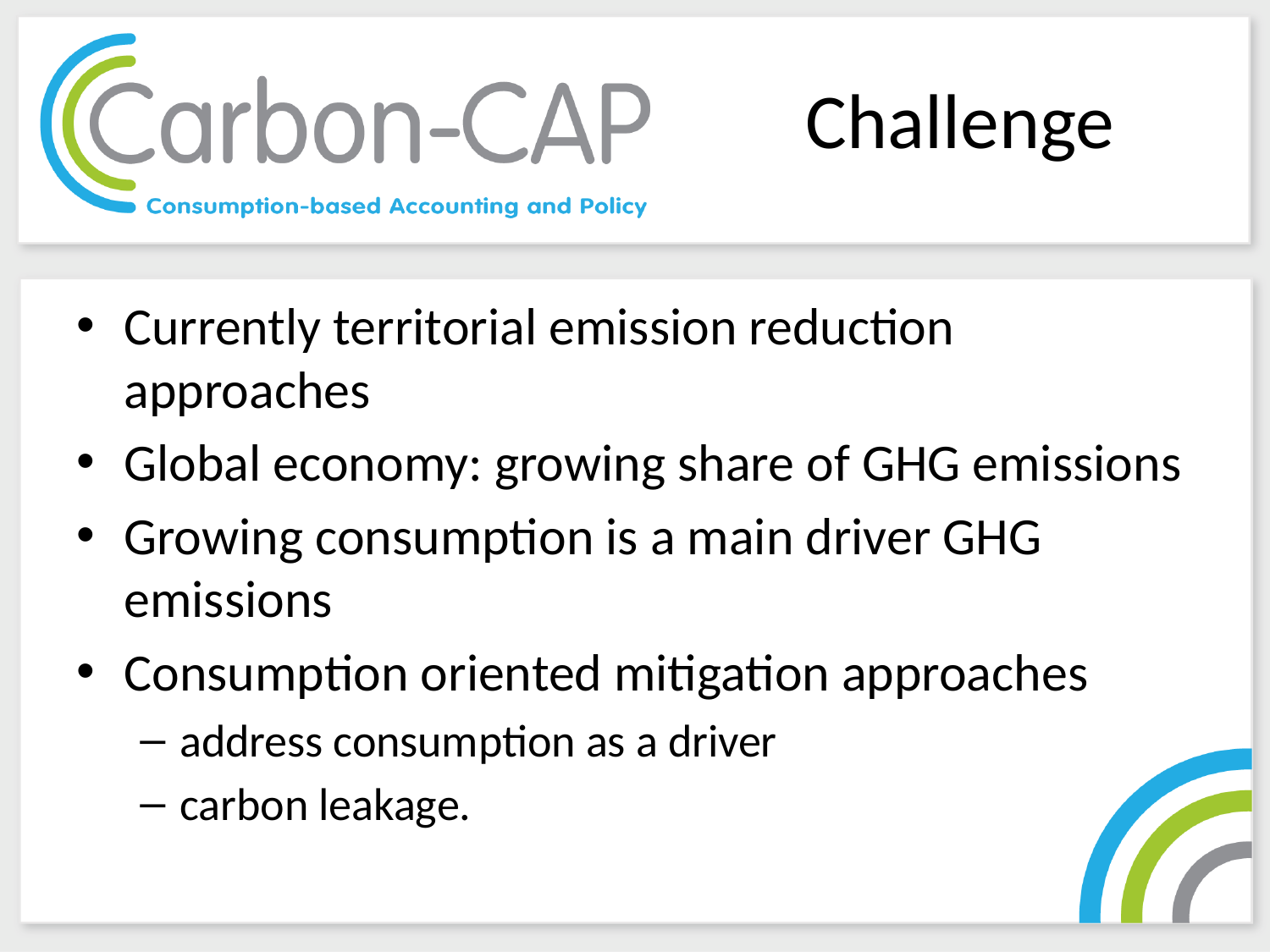

# Challenge
Currently territorial emission reduction approaches
Global economy: growing share of GHG emissions
Growing consumption is a main driver GHG emissions
Consumption oriented mitigation approaches
address consumption as a driver
carbon leakage.